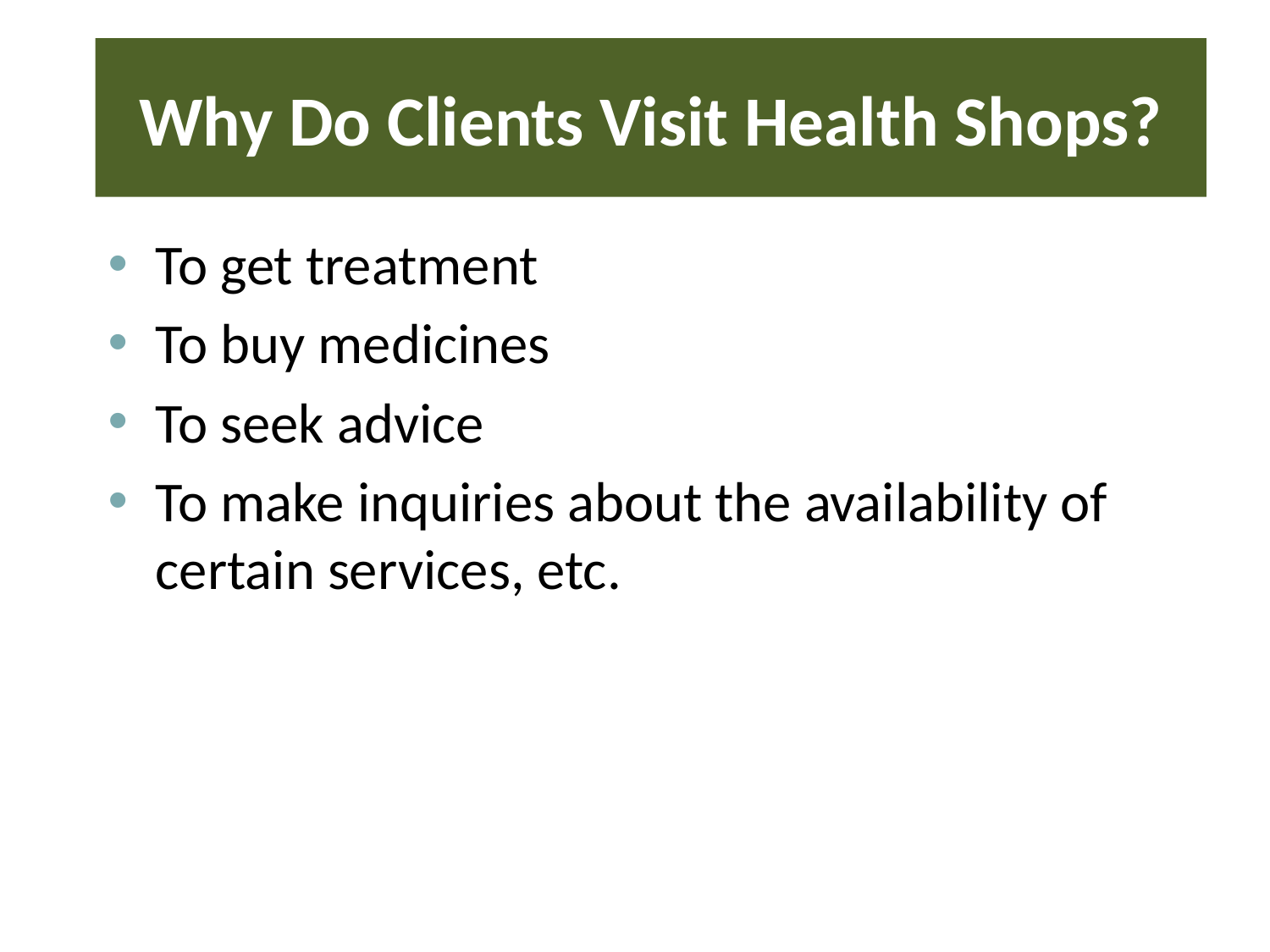

# Why Do Clients Visit Health Shops?
To get treatment
To buy medicines
To seek advice
To make inquiries about the availability of certain services, etc.